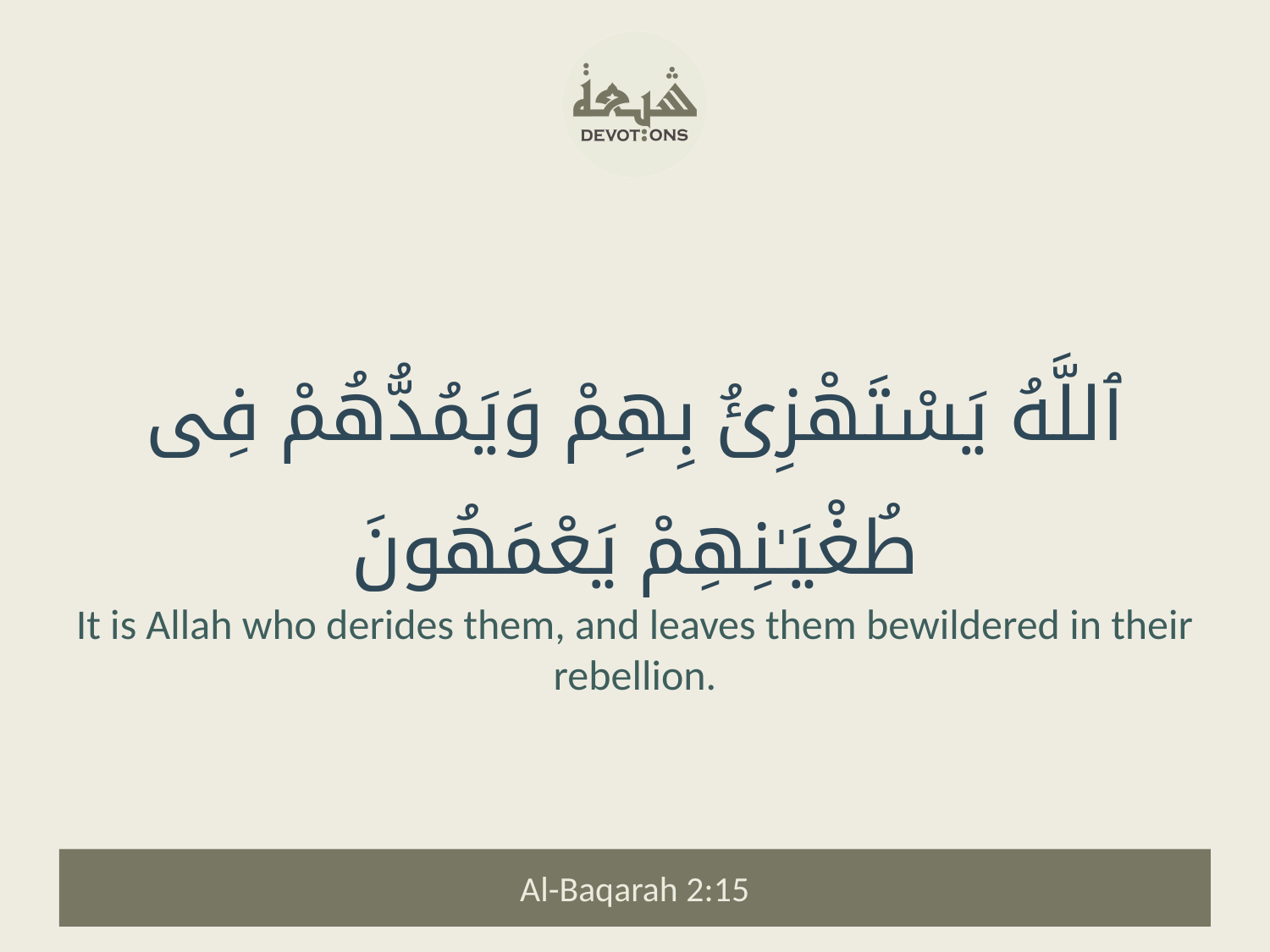

ٱللَّهُ يَسْتَهْزِئُ بِهِمْ وَيَمُدُّهُمْ فِى طُغْيَـٰنِهِمْ يَعْمَهُونَ
It is Allah who derides them, and leaves them bewildered in their rebellion.
Al-Baqarah 2:15